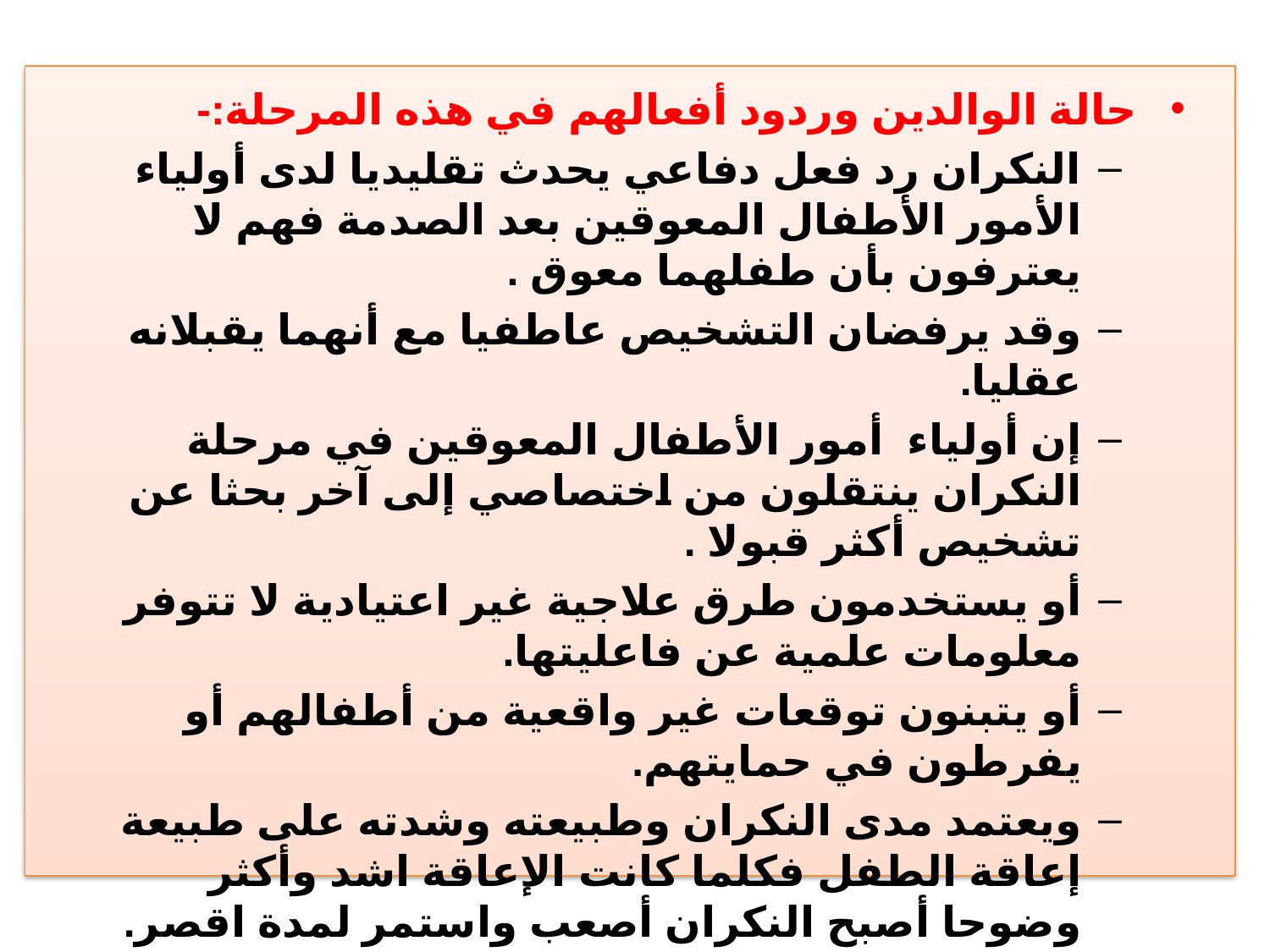

حالة الوالدين وردود أفعالهم في هذه المرحلة:-
النكران رد فعل دفاعي يحدث تقليديا لدى أولياء الأمور الأطفال المعوقين بعد الصدمة فهم لا يعترفون بأن طفلهما معوق .
وقد يرفضان التشخيص عاطفيا مع أنهما يقبلانه عقليا.
إن أولياء  أمور الأطفال المعوقين في مرحلة النكران ينتقلون من اختصاصي إلى آخر بحثا عن تشخيص أكثر قبولا .
أو يستخدمون طرق علاجية غير اعتيادية لا تتوفر معلومات علمية عن فاعليتها.
أو يتبنون توقعات غير واقعية من أطفالهم أو يفرطون في حمايتهم.
ويعتمد مدى النكران وطبيعته وشدته على طبيعة إعاقة الطفل فكلما كانت الإعاقة اشد وأكثر وضوحا أصبح النكران أصعب واستمر لمدة اقصر.